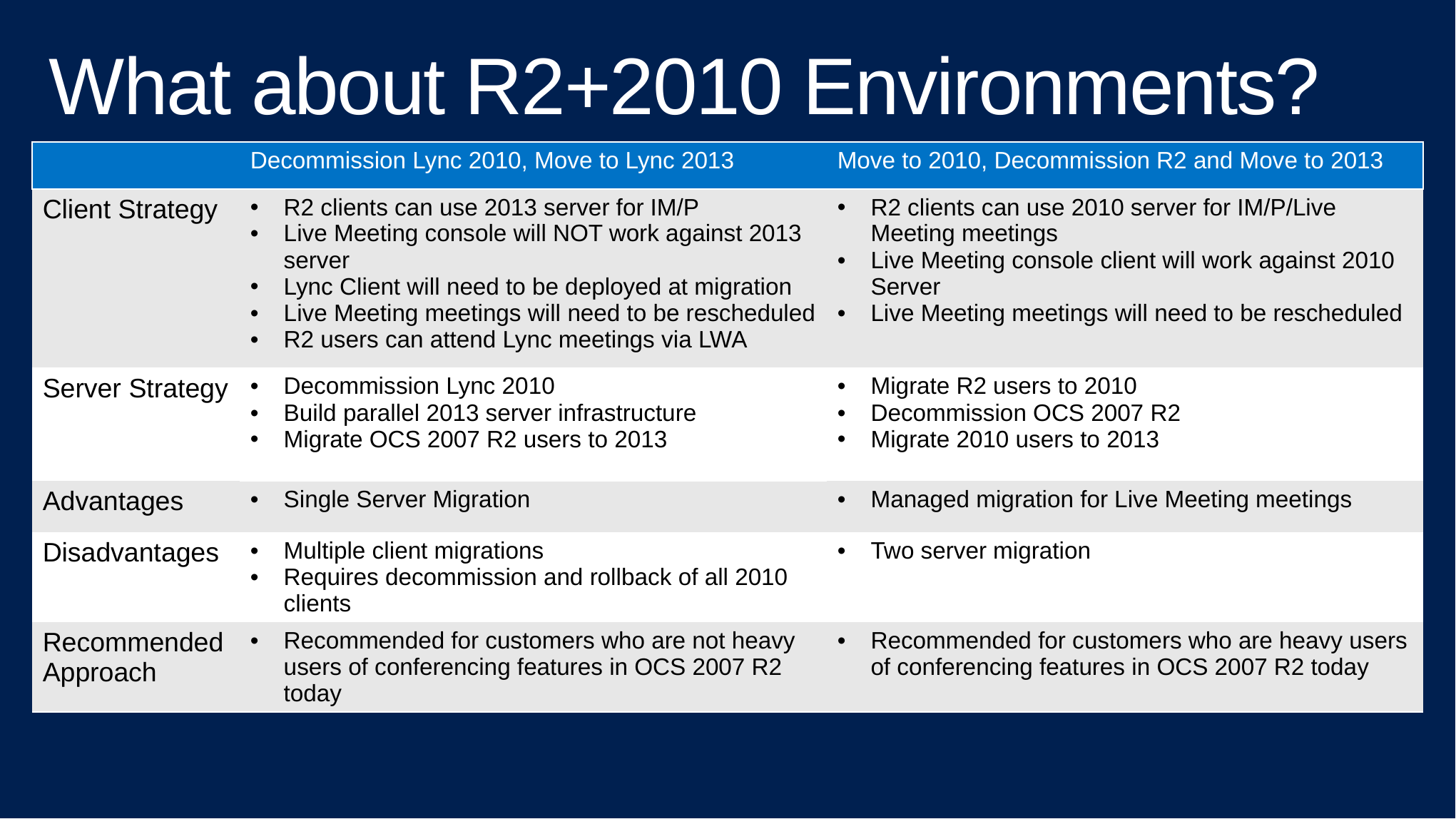

# What about R2+2010 Environments?
|  | Decommission Lync 2010, Move to Lync 2013 | Move to 2010, Decommission R2 and Move to 2013 |
| --- | --- | --- |
| Client Strategy | R2 clients can use 2013 server for IM/P Live Meeting console will NOT work against 2013 server Lync Client will need to be deployed at migration Live Meeting meetings will need to be rescheduled R2 users can attend Lync meetings via LWA | R2 clients can use 2010 server for IM/P/Live Meeting meetings Live Meeting console client will work against 2010 Server Live Meeting meetings will need to be rescheduled |
| Server Strategy | Decommission Lync 2010 Build parallel 2013 server infrastructure Migrate OCS 2007 R2 users to 2013 | Migrate R2 users to 2010 Decommission OCS 2007 R2 Migrate 2010 users to 2013 |
| Advantages | Single Server Migration | Managed migration for Live Meeting meetings |
| Disadvantages | Multiple client migrations Requires decommission and rollback of all 2010 clients | Two server migration |
| Recommended Approach | Recommended for customers who are not heavy users of conferencing features in OCS 2007 R2 today | Recommended for customers who are heavy users of conferencing features in OCS 2007 R2 today |